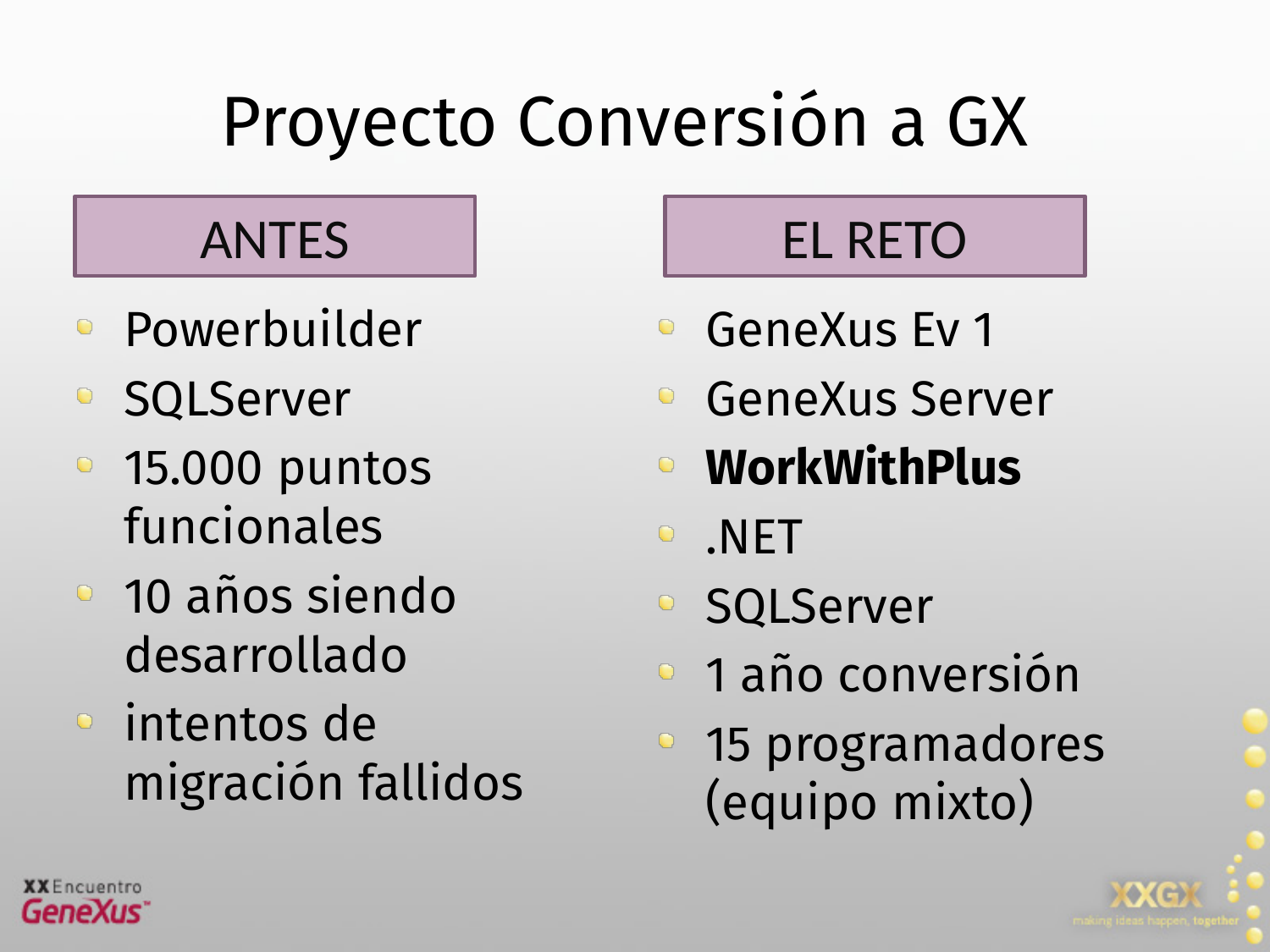

# Proyecto Conversión a GX
ANTES
EL RETO

Powerbuilder
SQLServer
15.000 puntos funcionales
10 años siendo desarrollado
intentos de migración fallidos

GeneXus Ev 1
GeneXus Server
WorkWithPlus
.NET
SQLServer
1 año conversión
15 programadores (equipo mixto)